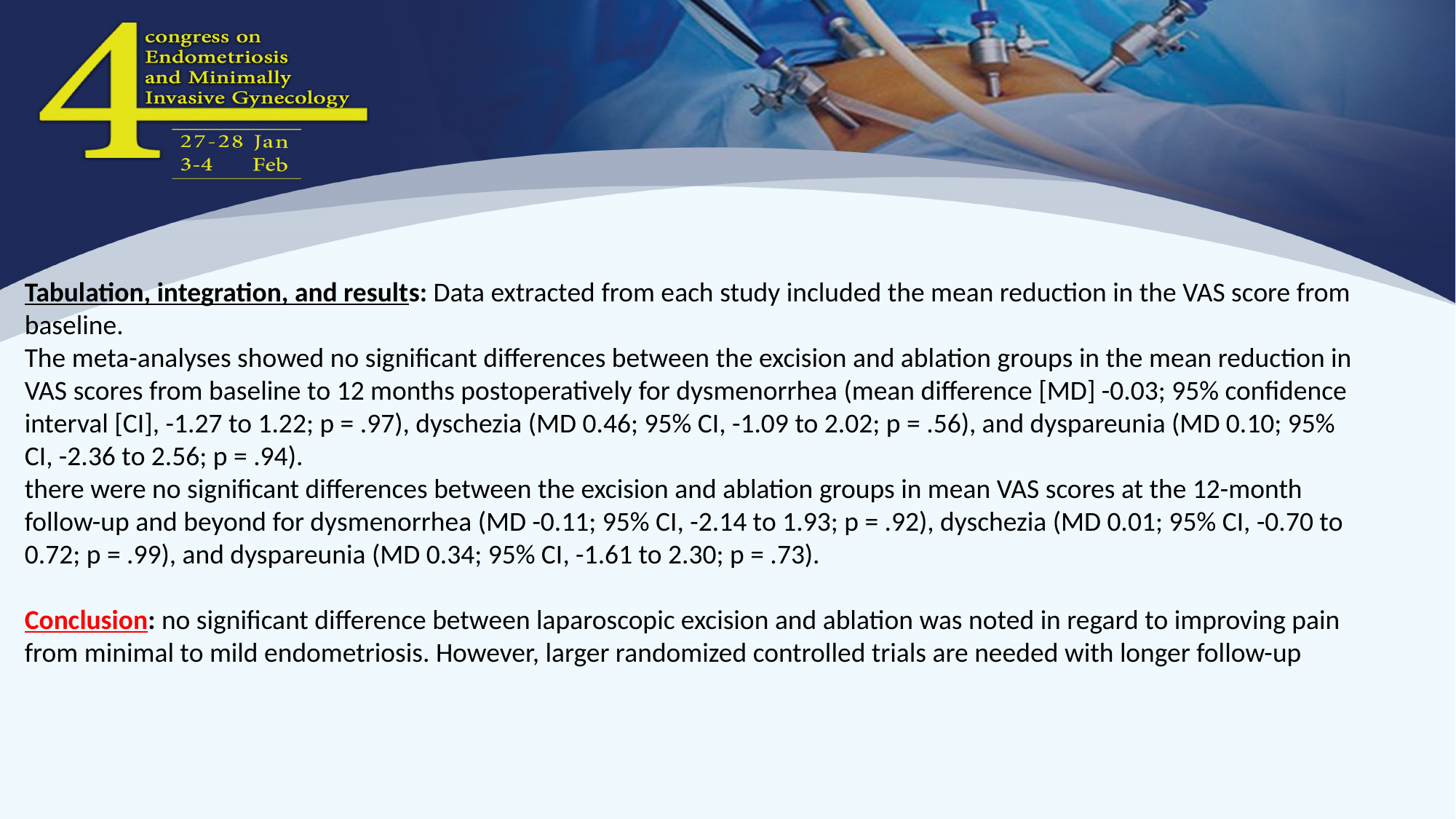

Tabulation, integration, and results: Data extracted from each study included the mean reduction in the VAS score from baseline.
The meta-analyses showed no significant differences between the excision and ablation groups in the mean reduction in VAS scores from baseline to 12 months postoperatively for dysmenorrhea (mean difference [MD] -0.03; 95% confidence interval [CI], -1.27 to 1.22; p = .97), dyschezia (MD 0.46; 95% CI, -1.09 to 2.02; p = .56), and dyspareunia (MD 0.10; 95% CI, -2.36 to 2.56; p = .94).
there were no significant differences between the excision and ablation groups in mean VAS scores at the 12-month follow-up and beyond for dysmenorrhea (MD -0.11; 95% CI, -2.14 to 1.93; p = .92), dyschezia (MD 0.01; 95% CI, -0.70 to 0.72; p = .99), and dyspareunia (MD 0.34; 95% CI, -1.61 to 2.30; p = .73).

Conclusion: no significant difference between laparoscopic excision and ablation was noted in regard to improving pain from minimal to mild endometriosis. However, larger randomized controlled trials are needed with longer follow-up